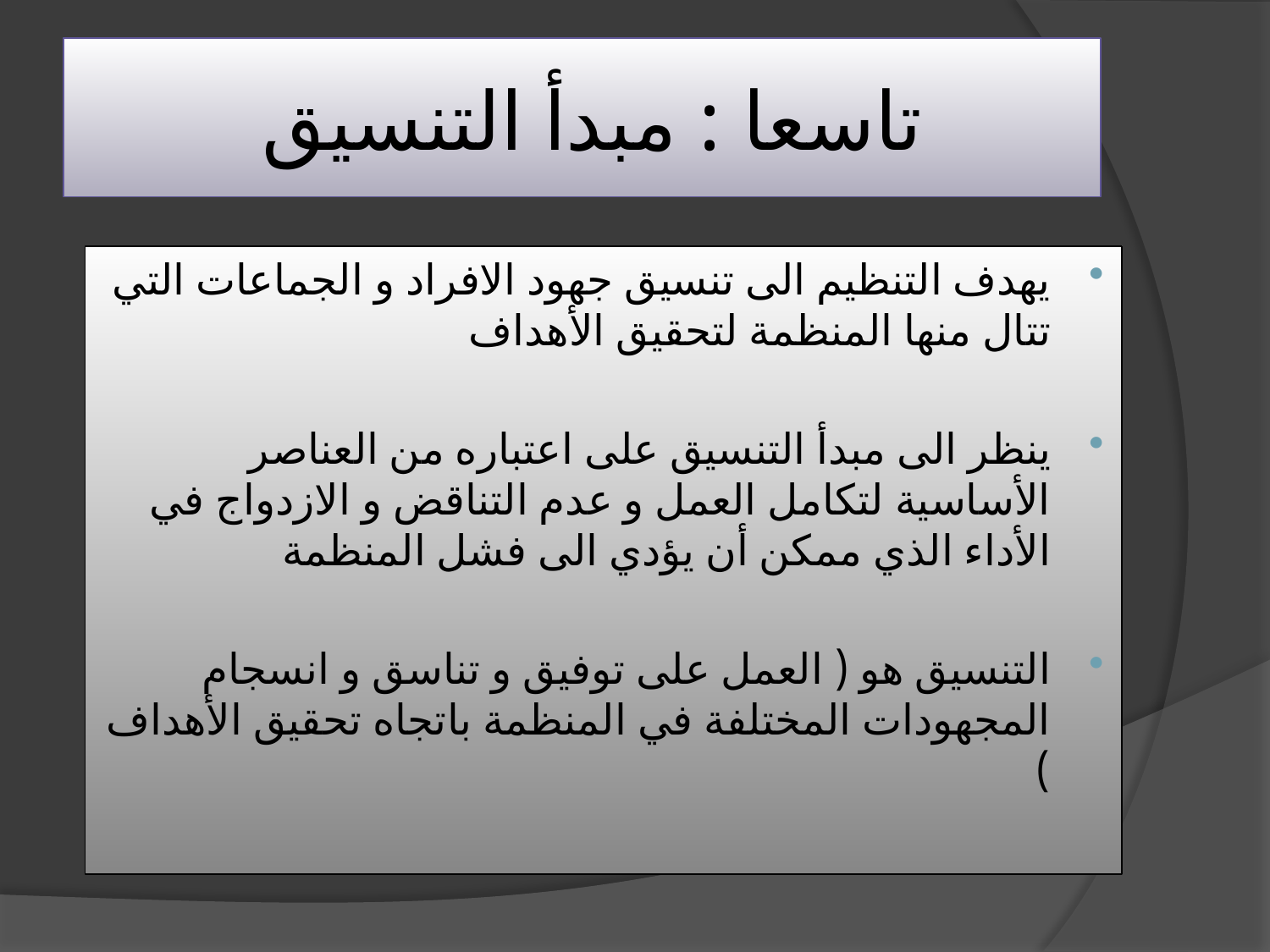

# تاسعا : مبدأ التنسيق
يهدف التنظيم الى تنسيق جهود الافراد و الجماعات التي تتال منها المنظمة لتحقيق الأهداف

ينظر الى مبدأ التنسيق على اعتباره من العناصر الأساسية لتكامل العمل و عدم التناقض و الازدواج في الأداء الذي ممكن أن يؤدي الى فشل المنظمة

التنسيق هو ( العمل على توفيق و تناسق و انسجام المجهودات المختلفة في المنظمة باتجاه تحقيق الأهداف )